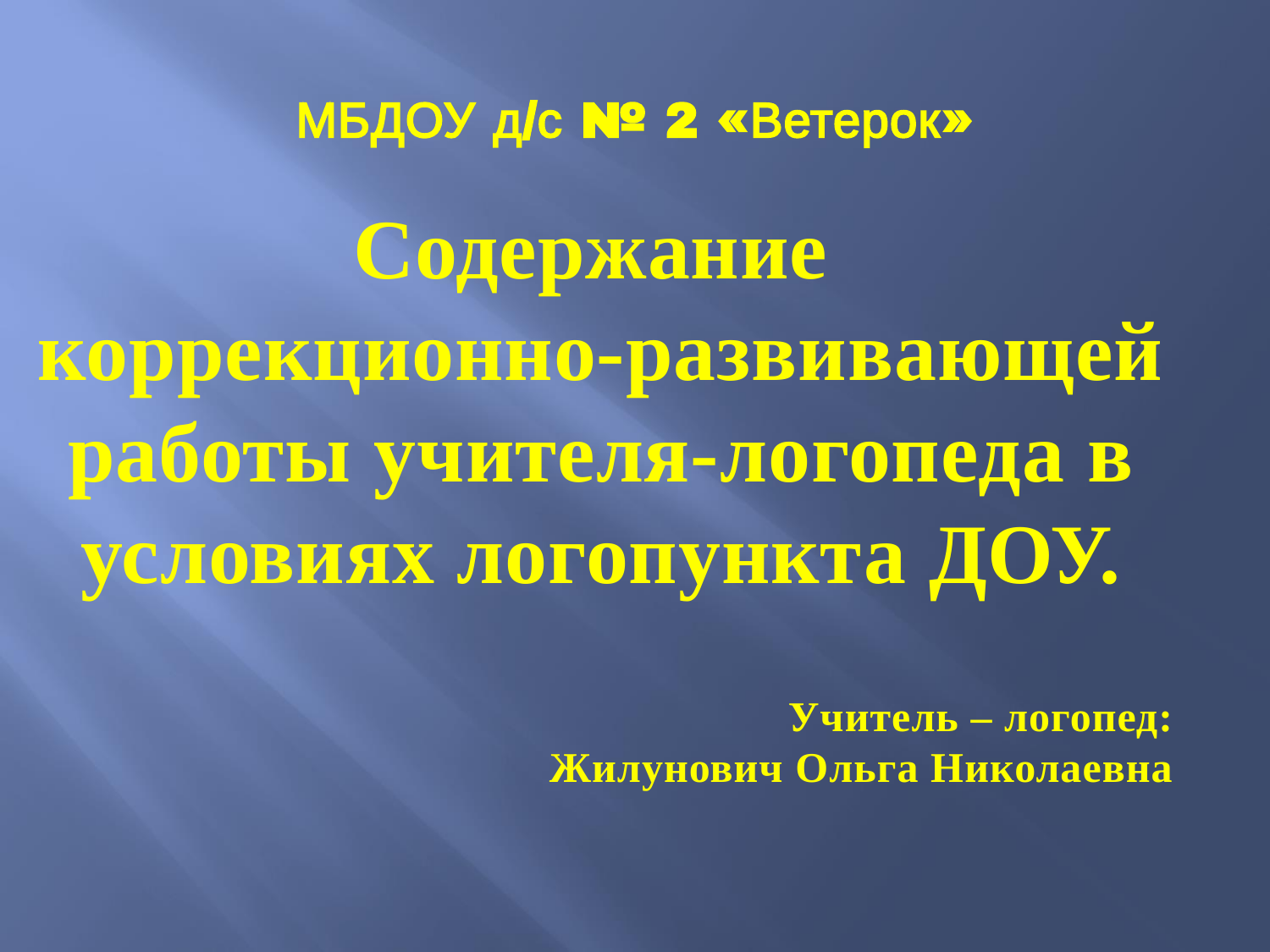

# МБДОУ д/с № 2 «Ветерок»

Содержание
коррекционно-развивающей работы учителя-логопеда в условиях логопункта ДОУ.

Учитель – логопед:
Жилунович Ольга Николаевна